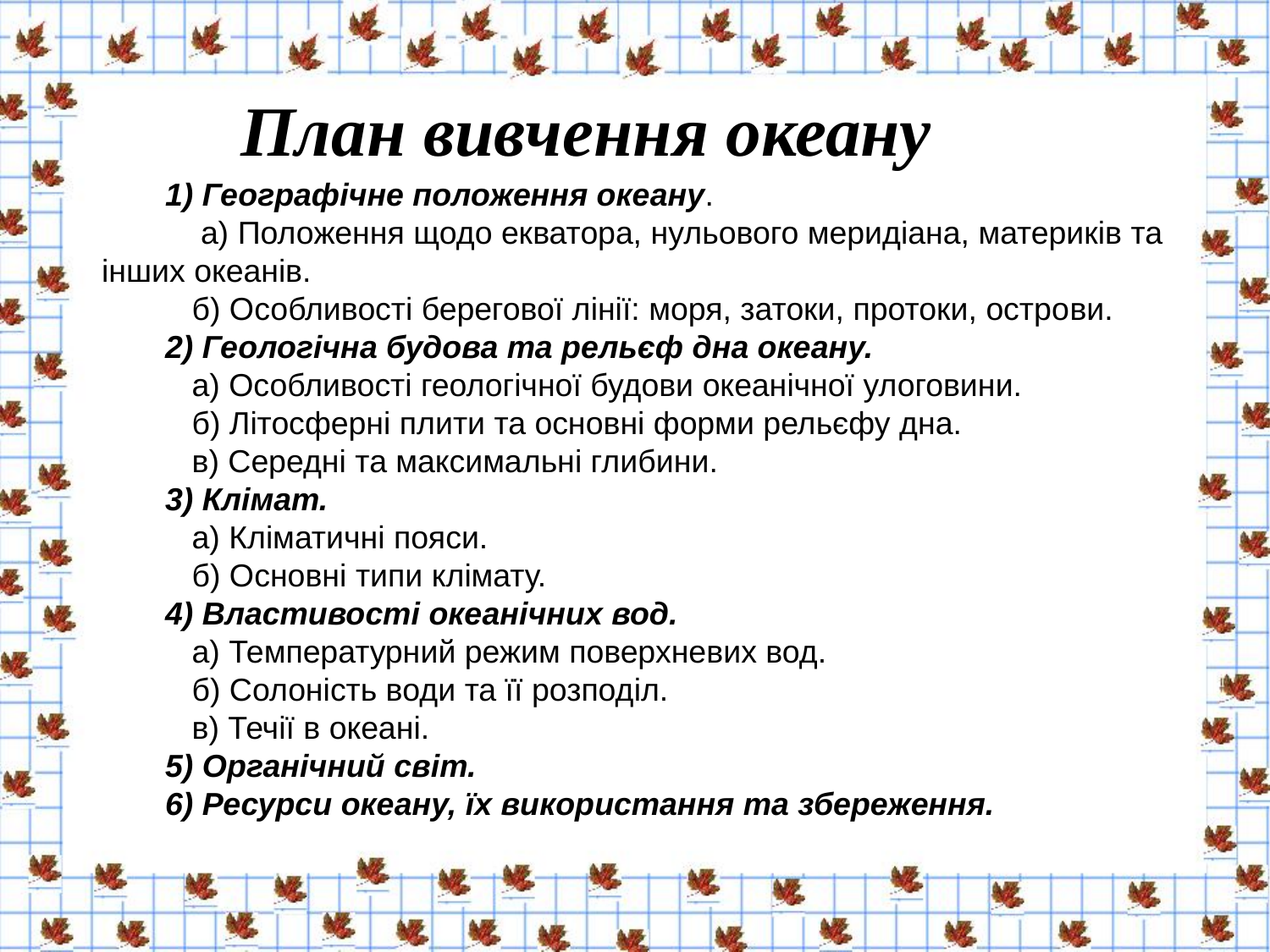

План вивчення океану
1) Географічне положення океану.
    а) Положення щодо екватора, нульового меридіана, материків та інших океанів.
   б) Особливості берегової лінії: моря, затоки, протоки, остро­ви.
2) Геологічна будова та рельєф дна океану.
   а) Особливості геологічної будови океанічної улоговини.
   б) Літосферні плити та основні форми рельєфу дна.
   в) Середні та максимальні глибини.
3) Клімат.
   а) Кліматичні пояси.
   б) Основні типи клімату.
4) Властивості океанічних вод.
   а) Температурний режим поверхневих вод.
   б) Солоність води та її розподіл.
   в) Течії в океані.
5) Органічний світ.
6) Ресурси океану, їх використання та збереження.